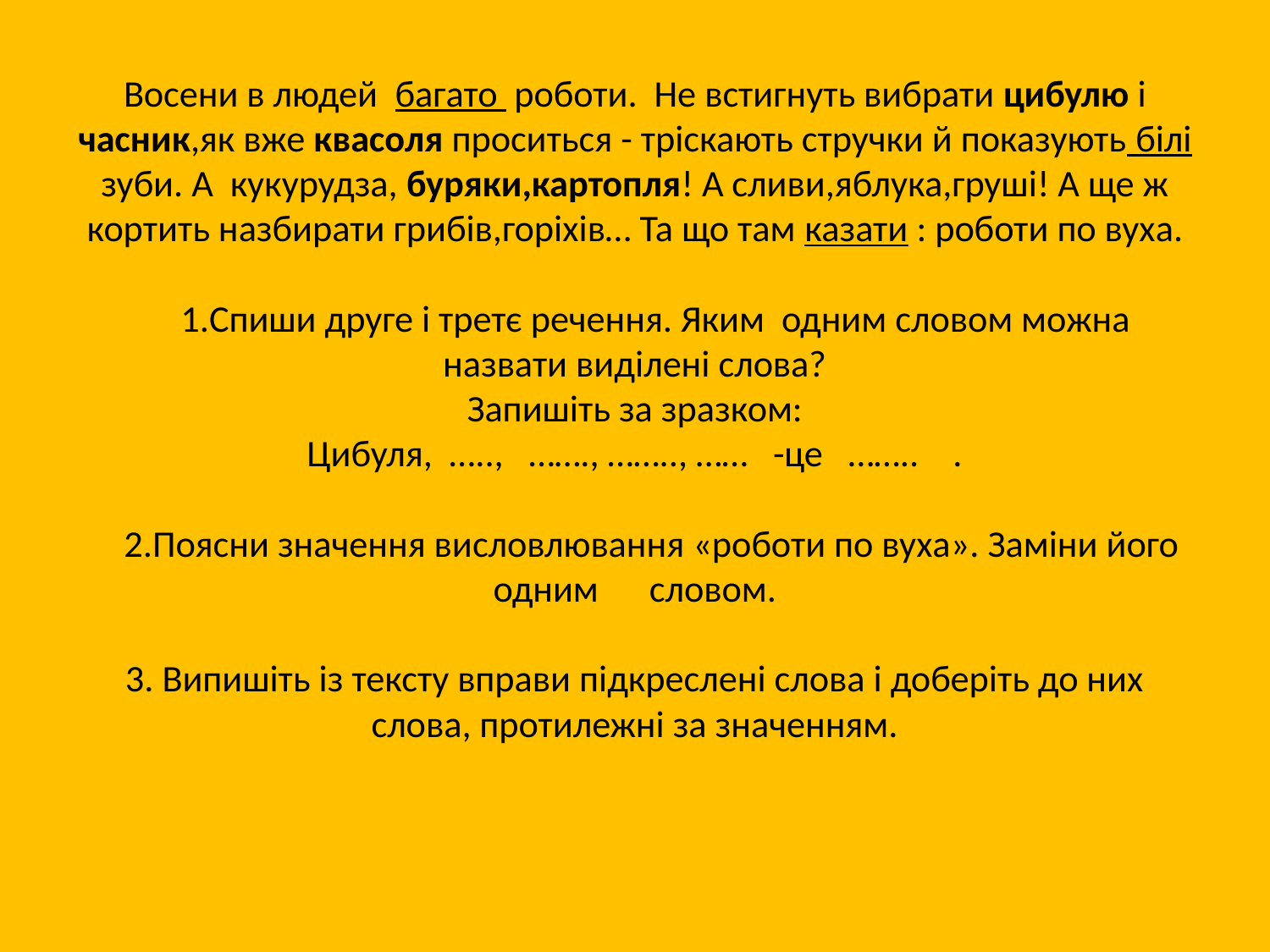

# Восени в людей  багато  роботи.  Не встигнуть вибрати цибулю і часник,як вже квасоля проситься - тріскають стручки й показують білі зуби. А  кукурудза, буряки,картопля! А сливи,яблука,груші! А ще ж кортить назбирати грибів,горіхів… Та що там казати : роботи по вуха.   1.Спиши друге і третє речення. Яким  одним словом можна назвати виділені слова? Запишіть за зразком: Цибуля,  …..,   ……., …….., ……   -це   ……..    .   2.Поясни значення висловлювання «роботи по вуха». Заміни його одним      словом.   3. Випишіть із тексту вправи підкреслені слова і доберіть до них слова, протилежні за значенням.